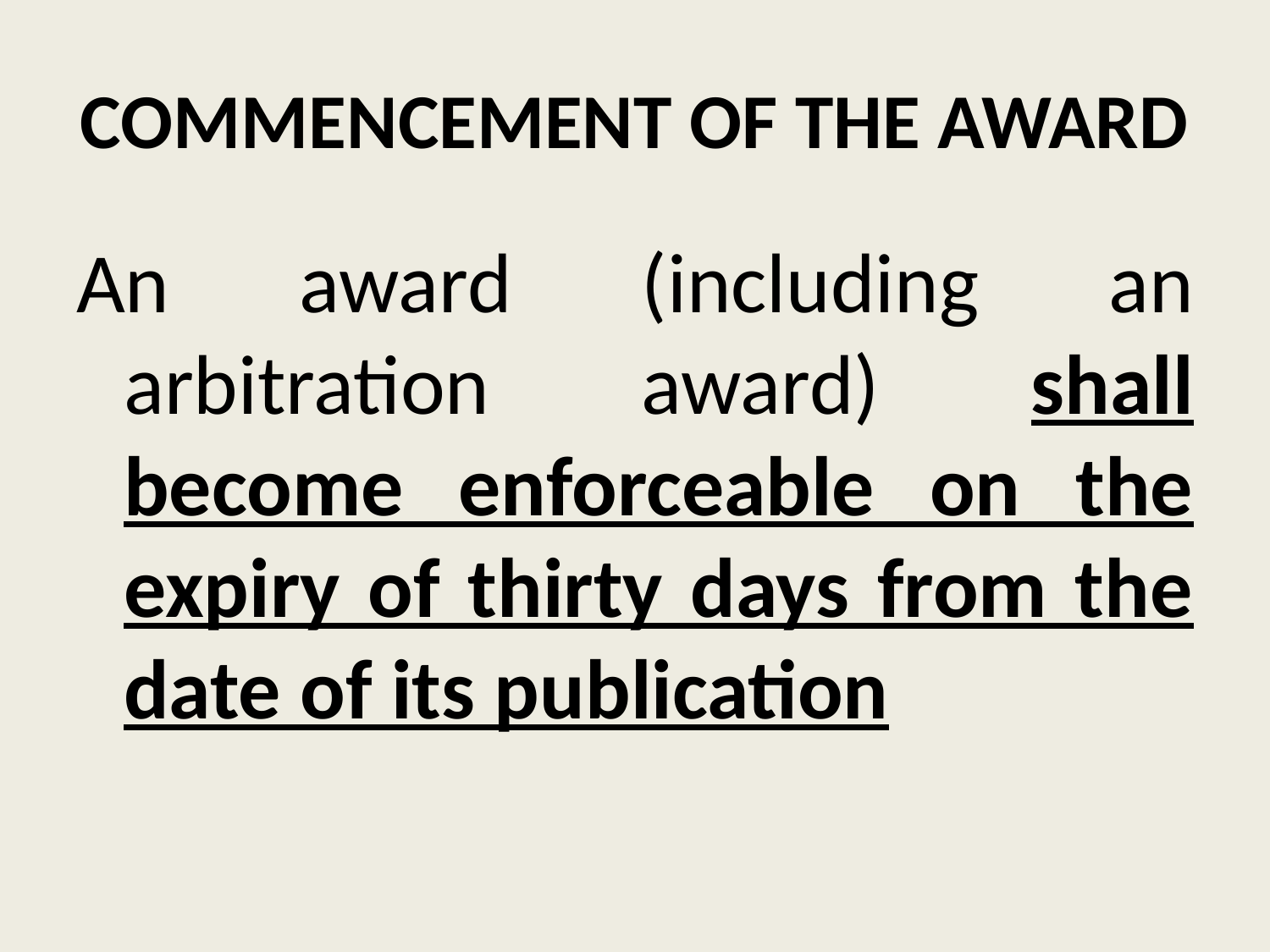

# COMMENCEMENT OF THE AWARD
An award (including an arbitration award) shall become enforceable on the expiry of thirty days from the date of its publication